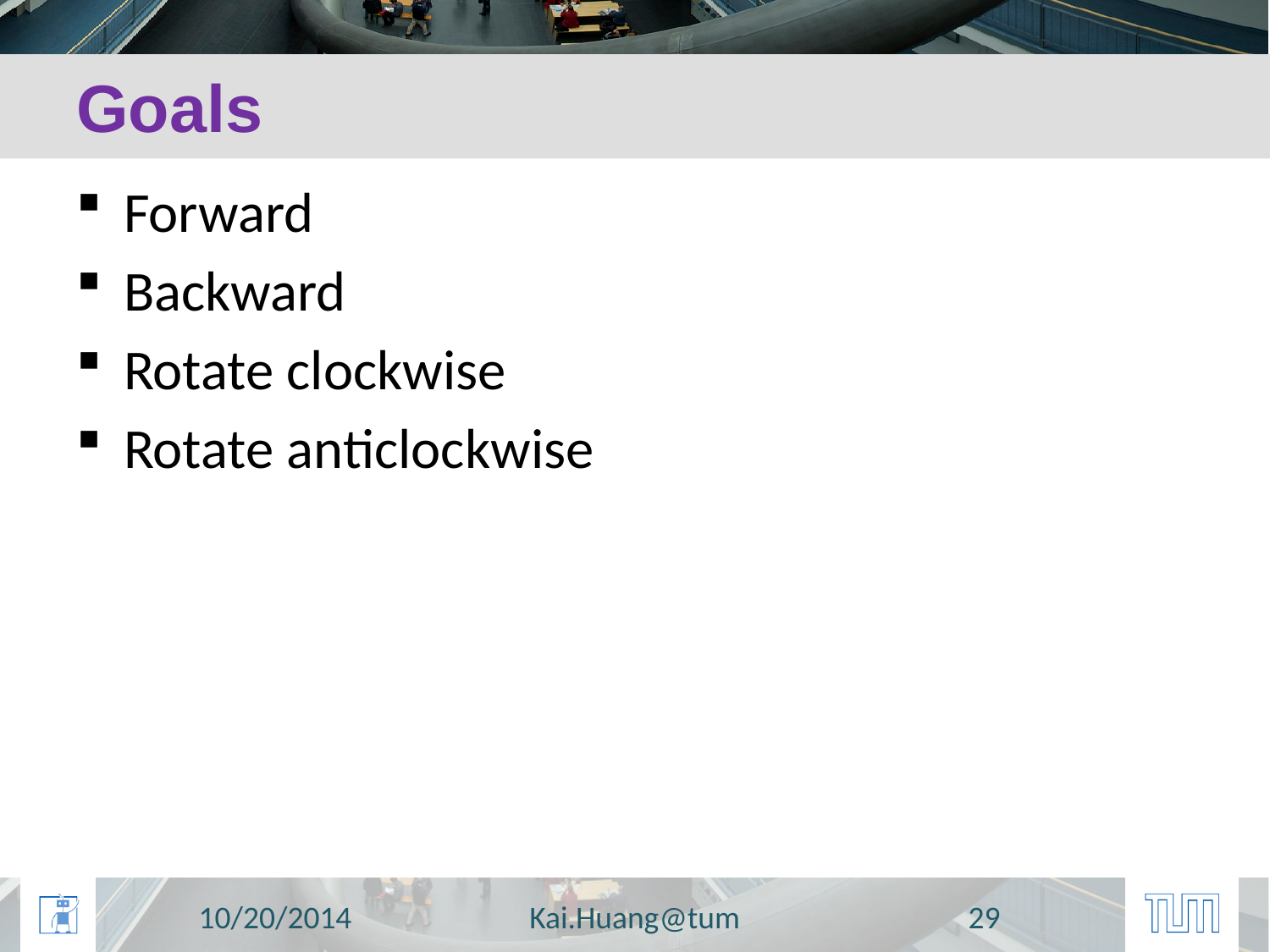

# Goals
Forward
Backward
Rotate clockwise
Rotate anticlockwise

10/20/2014
Kai.Huang@tum
29